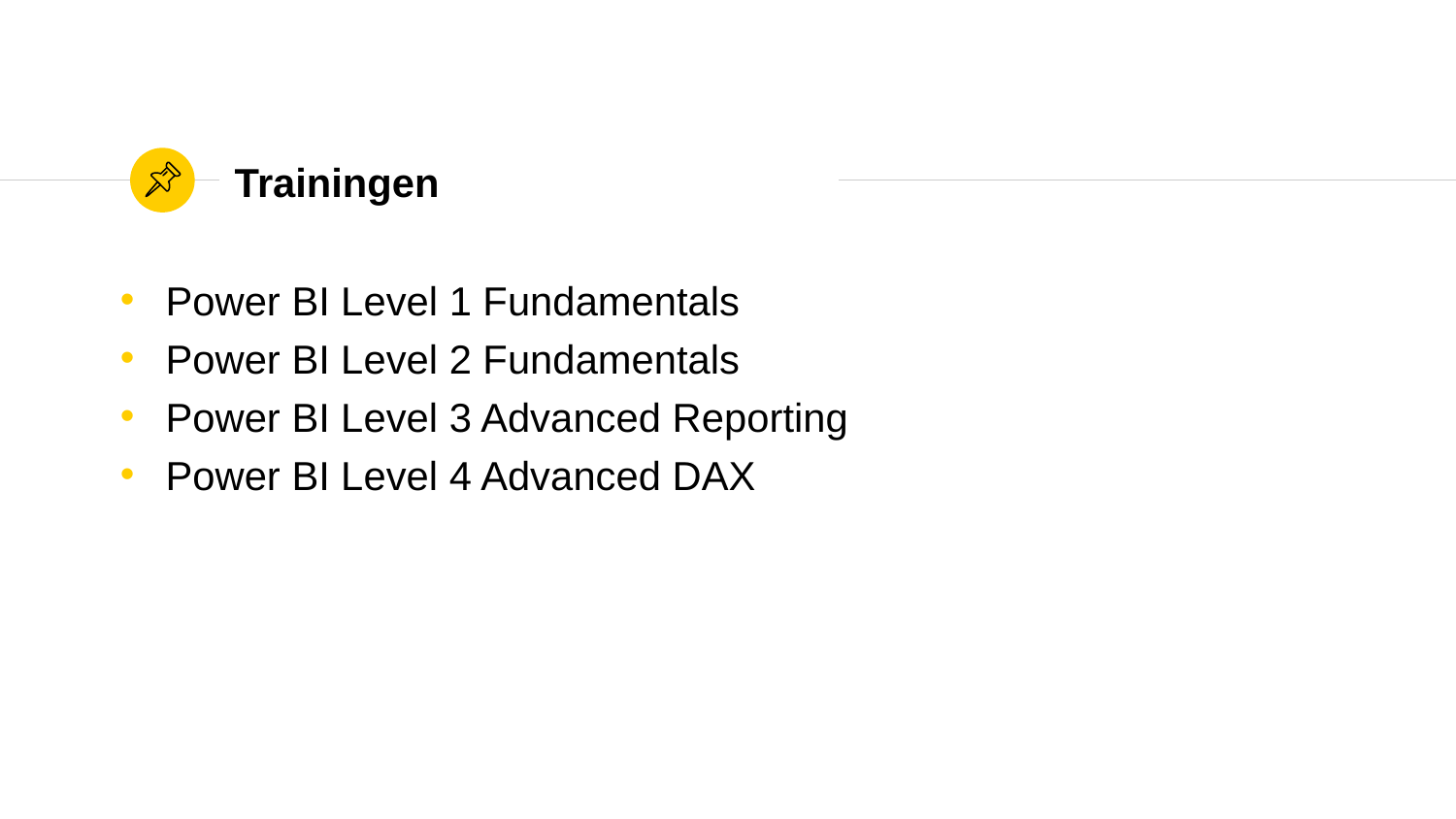

# Trainingen

Power BI Level 1 Fundamentals
Power BI Level 2 Fundamentals
Power BI Level 3 Advanced Reporting
Power BI Level 4 Advanced DAX